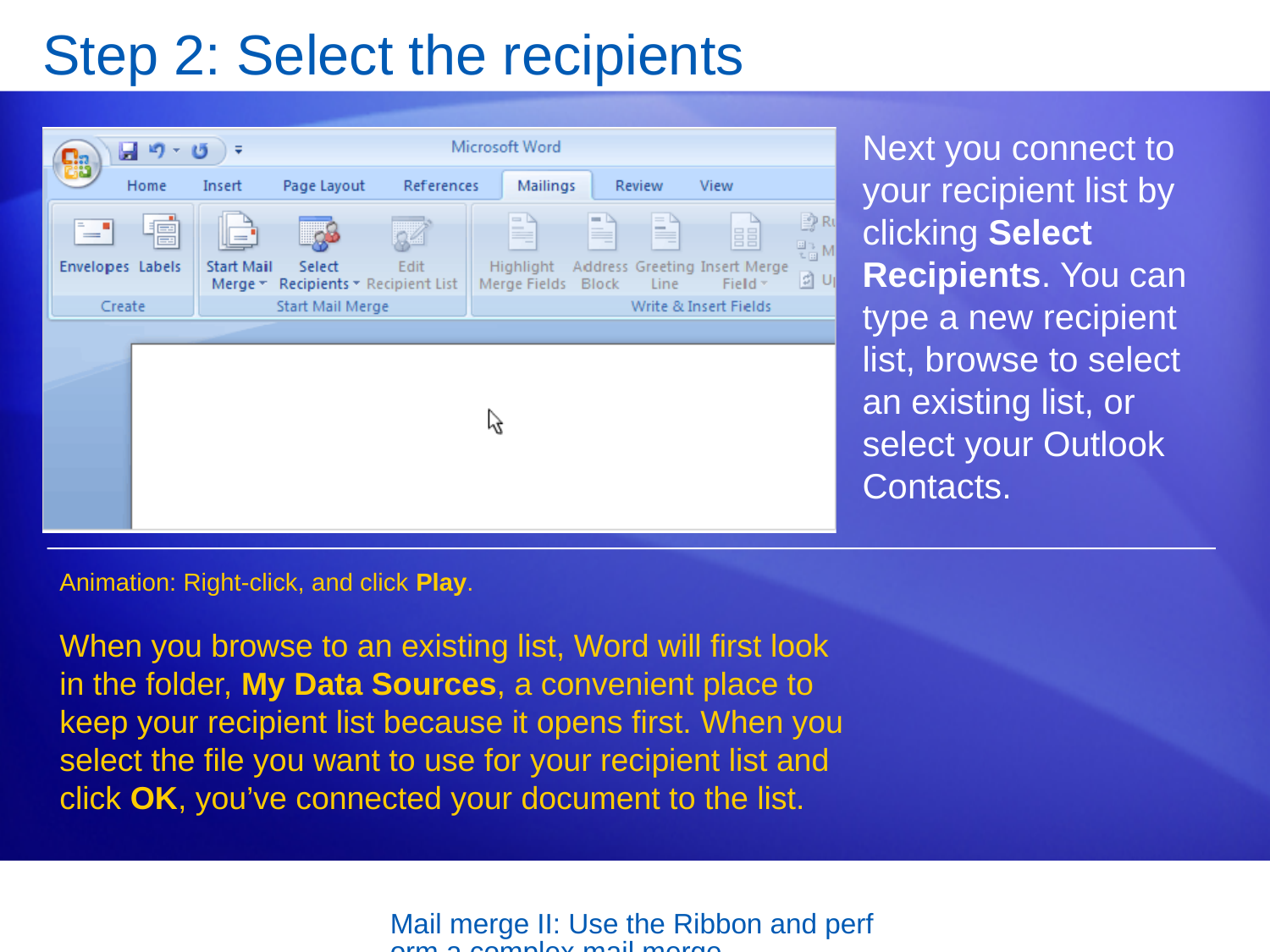

# Step 2: Select the recipients
Next you connect to your recipient list by clicking Select Recipients. You can type a new recipient list, browse to select an existing list, or select your Outlook Contacts.

Animation: Right-click, and click Play.
When you browse to an existing list, Word will first look in the folder, My Data Sources, a convenient place to keep your recipient list because it opens first. When you select the file you want to use for your recipient list and click OK, you’ve connected your document to the list.
Mail merge II: Use the Ribbon and perform a complex mail merge